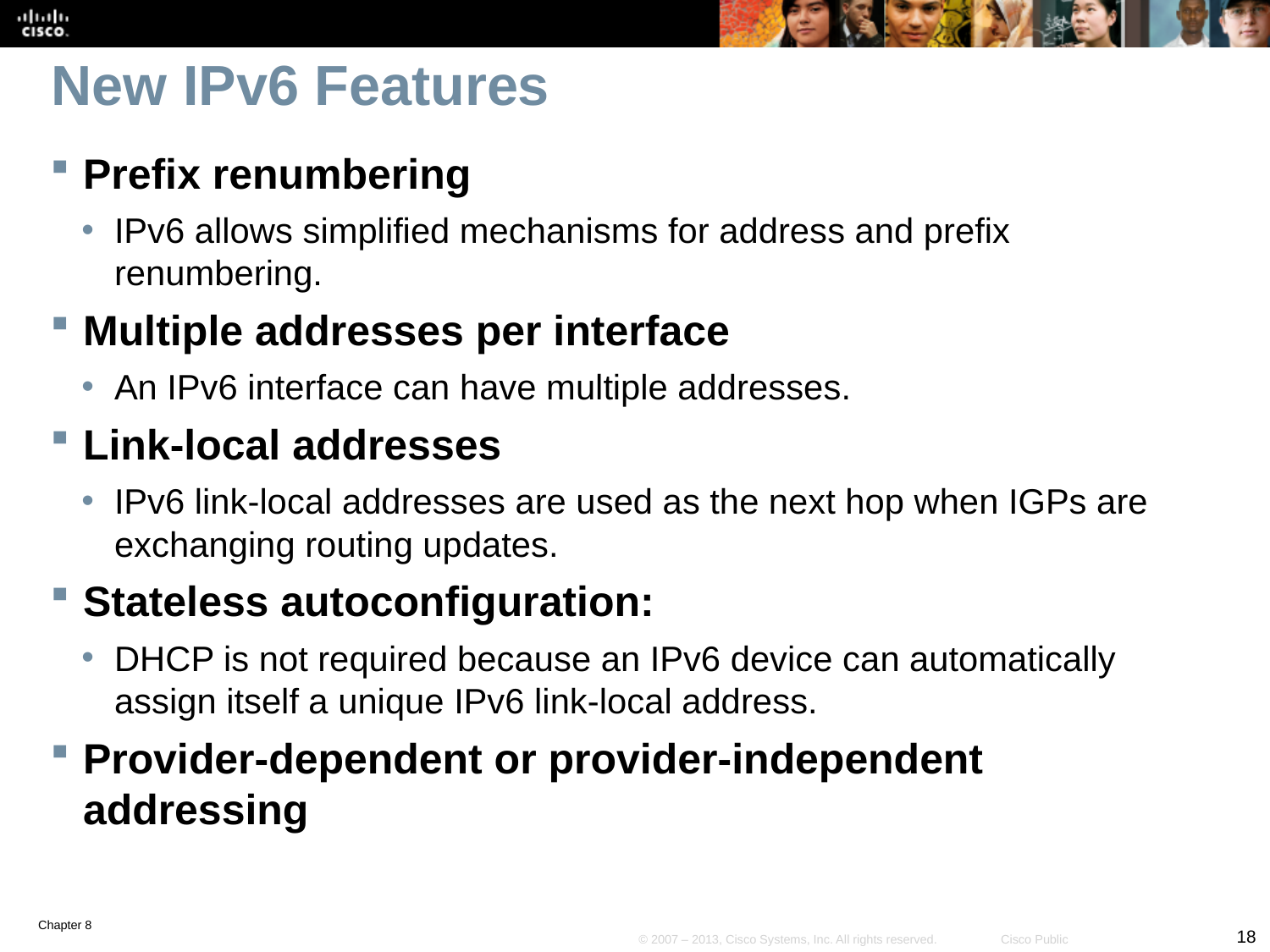

# New IPv6 Features
Prefix renumbering
IPv6 allows simplified mechanisms for address and prefix renumbering.
Multiple addresses per interface
An IPv6 interface can have multiple addresses.
Link-local addresses
IPv6 link-local addresses are used as the next hop when IGPs are exchanging routing updates.
Stateless autoconfiguration:
DHCP is not required because an IPv6 device can automatically assign itself a unique IPv6 link-local address.
Provider-dependent or provider-independent addressing